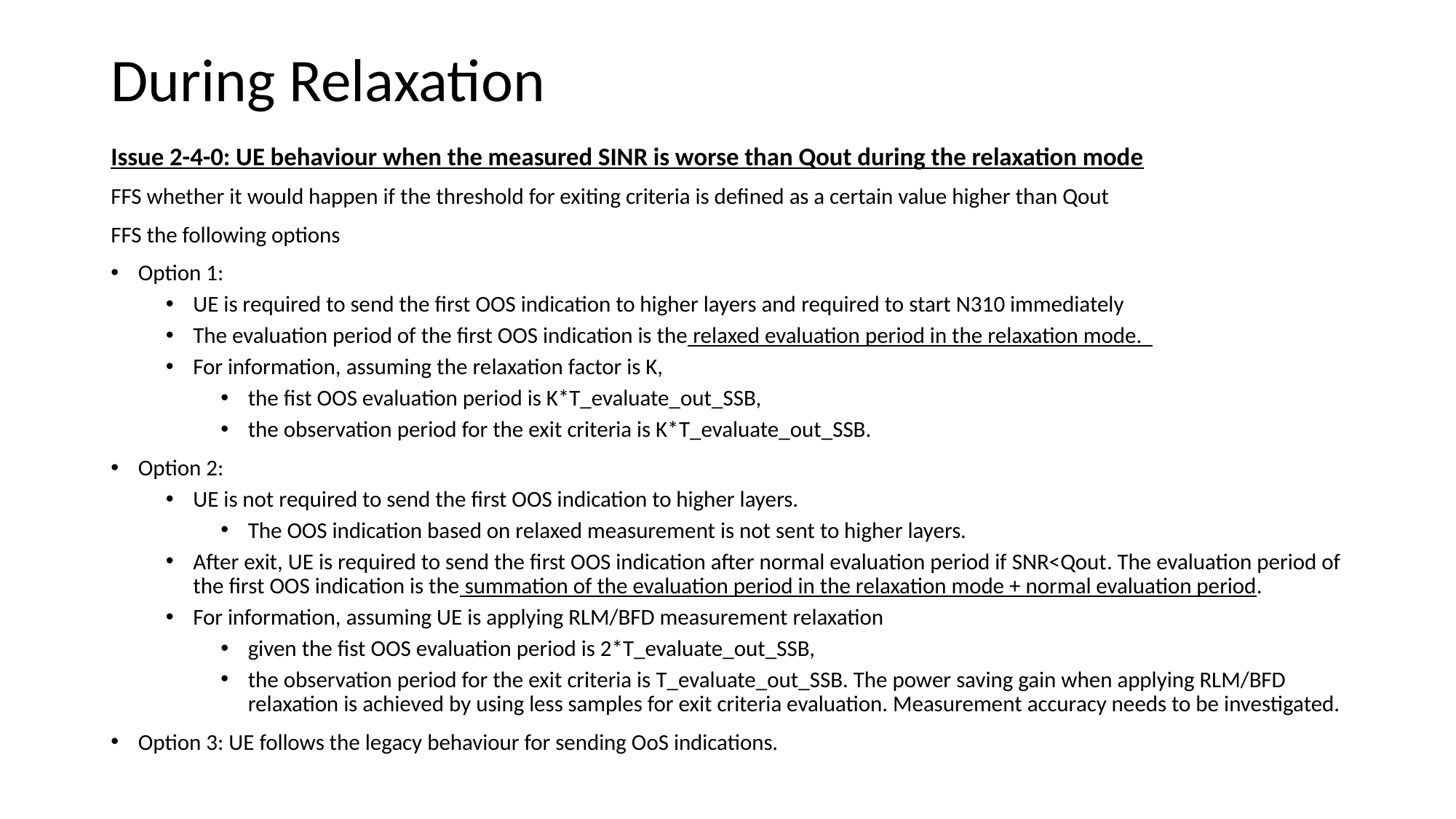

# During Relaxation
Issue 2-4-0: UE behaviour when the measured SINR is worse than Qout during the relaxation mode
FFS whether it would happen if the threshold for exiting criteria is defined as a certain value higher than Qout
FFS the following options
Option 1:
UE is required to send the first OOS indication to higher layers and required to start N310 immediately
The evaluation period of the first OOS indication is the relaxed evaluation period in the relaxation mode.
For information, assuming the relaxation factor is K,
the fist OOS evaluation period is K*T_evaluate_out_SSB,
the observation period for the exit criteria is K*T_evaluate_out_SSB.
Option 2:
UE is not required to send the first OOS indication to higher layers.
The OOS indication based on relaxed measurement is not sent to higher layers.
After exit, UE is required to send the first OOS indication after normal evaluation period if SNR<Qout. The evaluation period of the first OOS indication is the summation of the evaluation period in the relaxation mode + normal evaluation period.
For information, assuming UE is applying RLM/BFD measurement relaxation
given the fist OOS evaluation period is 2*T_evaluate_out_SSB,
the observation period for the exit criteria is T_evaluate_out_SSB. The power saving gain when applying RLM/BFD relaxation is achieved by using less samples for exit criteria evaluation. Measurement accuracy needs to be investigated.
Option 3: UE follows the legacy behaviour for sending OoS indications.